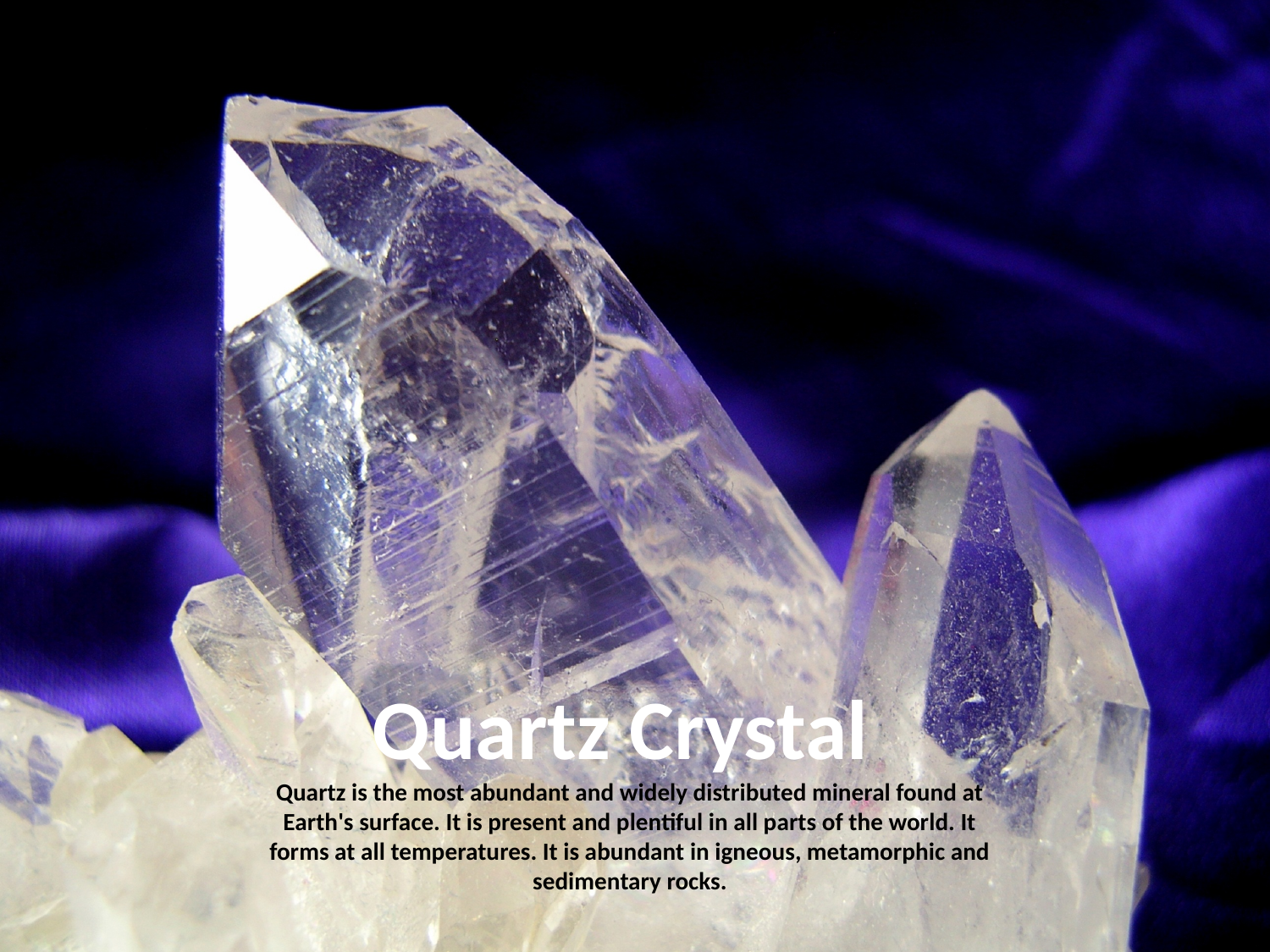

# Quartz Crystal Quartz is the most abundant and widely distributed mineral found at Earth's surface. It is present and plentiful in all parts of the world. It forms at all temperatures. It is abundant in igneous, metamorphic and sedimentary rocks.